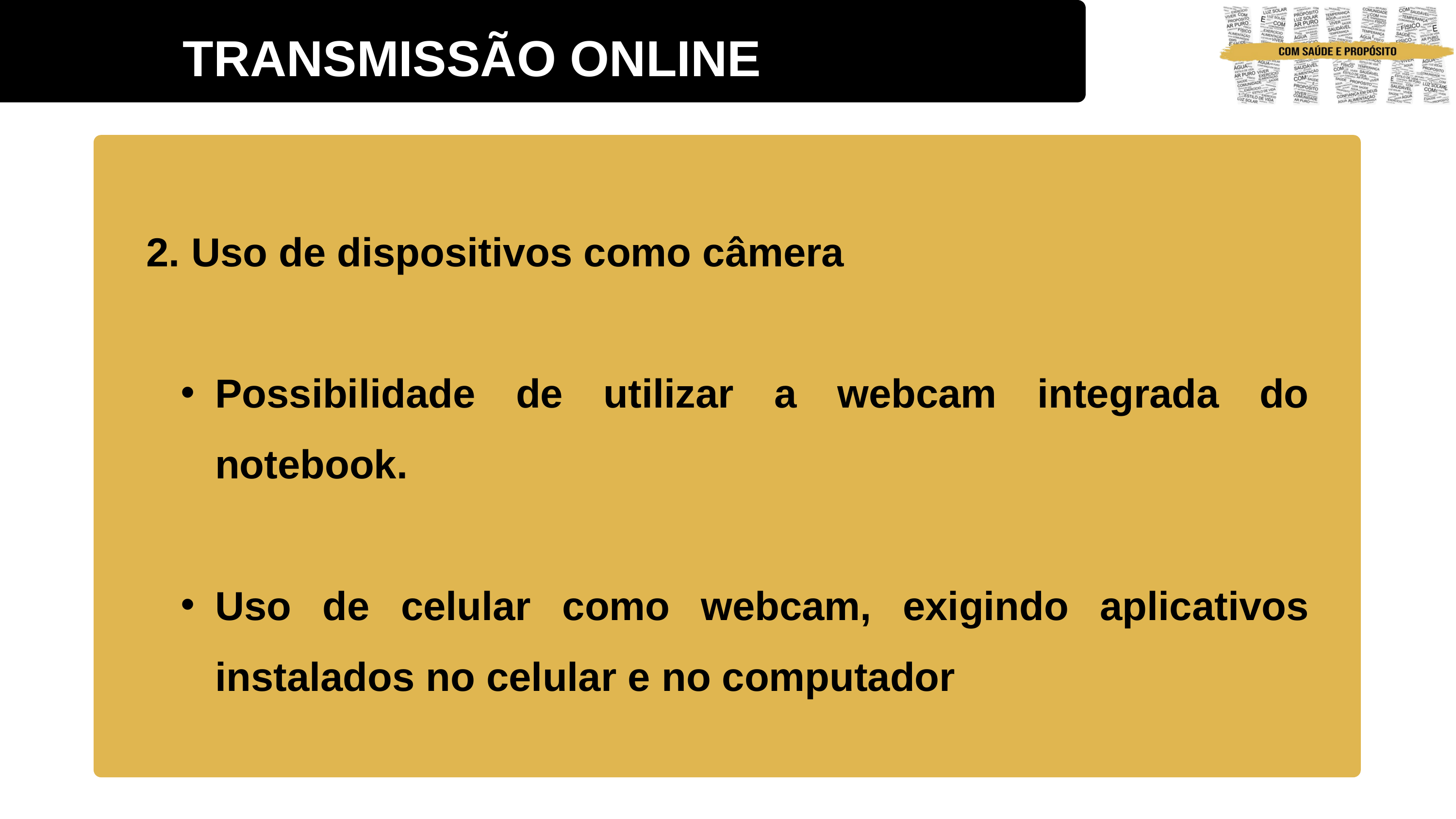

TRANSMISSÃO ONLINE

2. Uso de dispositivos como câmera

Possibilidade de utilizar a webcam integrada do notebook.

Uso de celular como webcam, exigindo aplicativos instalados no celular e no computador